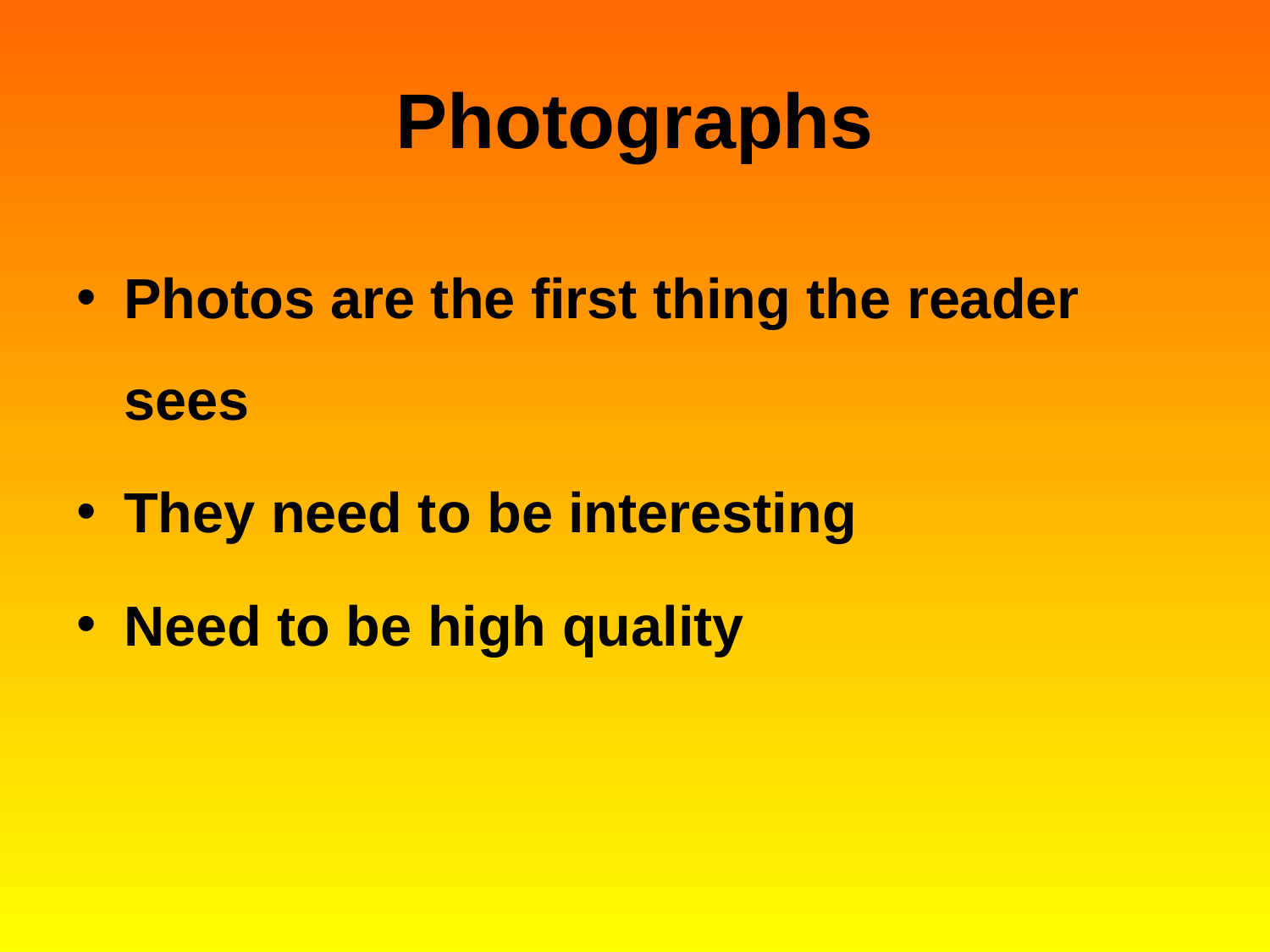

# Photographs
Photos are the first thing the reader sees
They need to be interesting
Need to be high quality